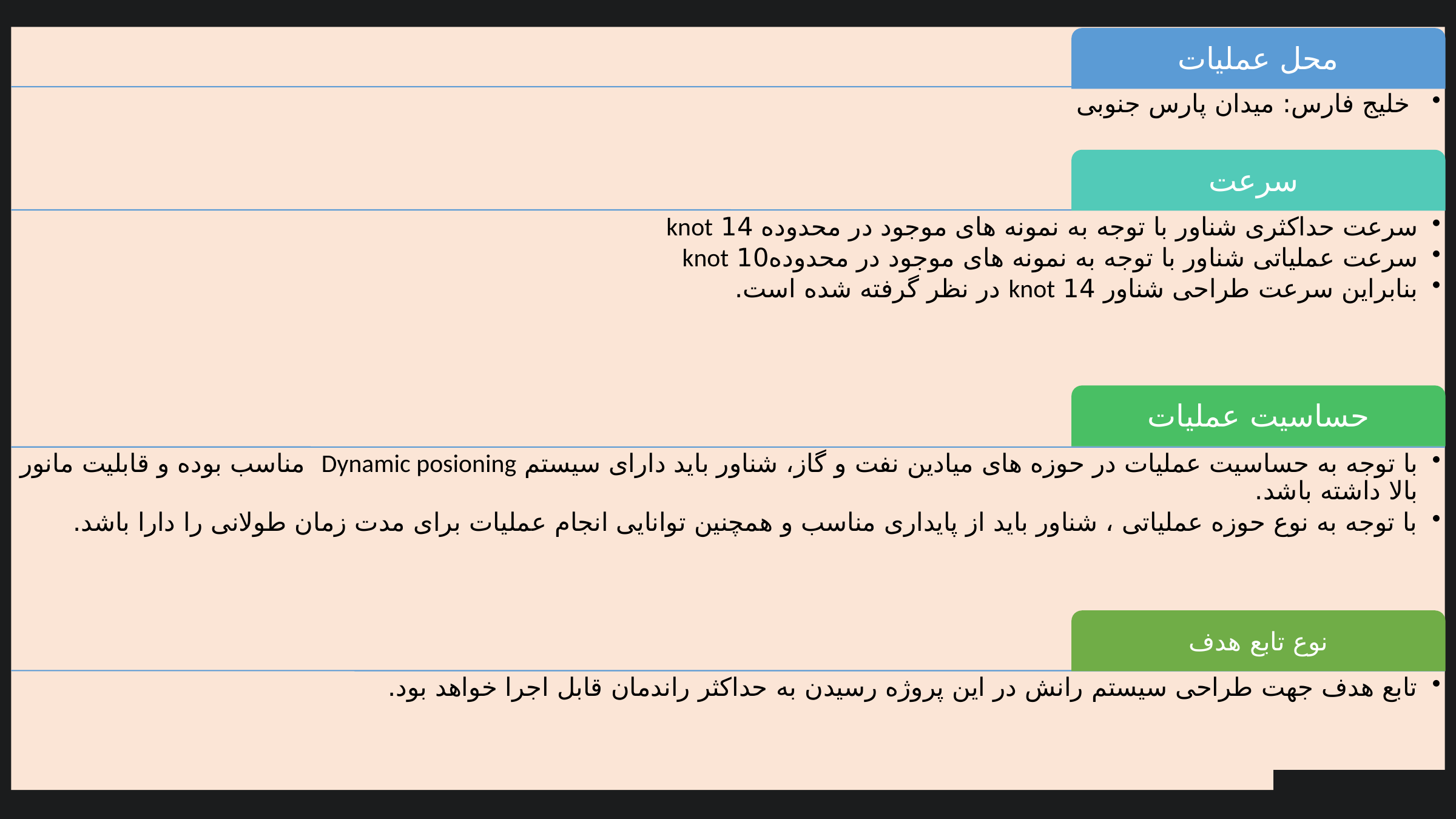

محل عملیات
 خلیج فارس: میدان پارس جنوبی

سرعت
سرعت حداکثری شناور با توجه به نمونه های موجود در محدوده 14 knot
سرعت عملیاتی شناور با توجه به نمونه های موجود در محدوده10 knot
بنابراین سرعت طراحی شناور 14 knot در نظر گرفته شده است.

حساسیت عملیات
با توجه به حساسیت عملیات در حوزه های میادین نفت و گاز، شناور باید دارای سیستم Dynamic posioning  مناسب بوده و قابلیت مانور بالا داشته باشد.
با توجه به نوع حوزه عملیاتی ، شناور باید از پایداری مناسب و همچنین توانایی انجام عملیات برای مدت زمان طولانی را دارا باشد.

نوع تابع هدف
تابع هدف جهت طراحی سیستم رانش در این پروژه رسیدن به حداکثر راندمان قابل اجرا خواهد بود.